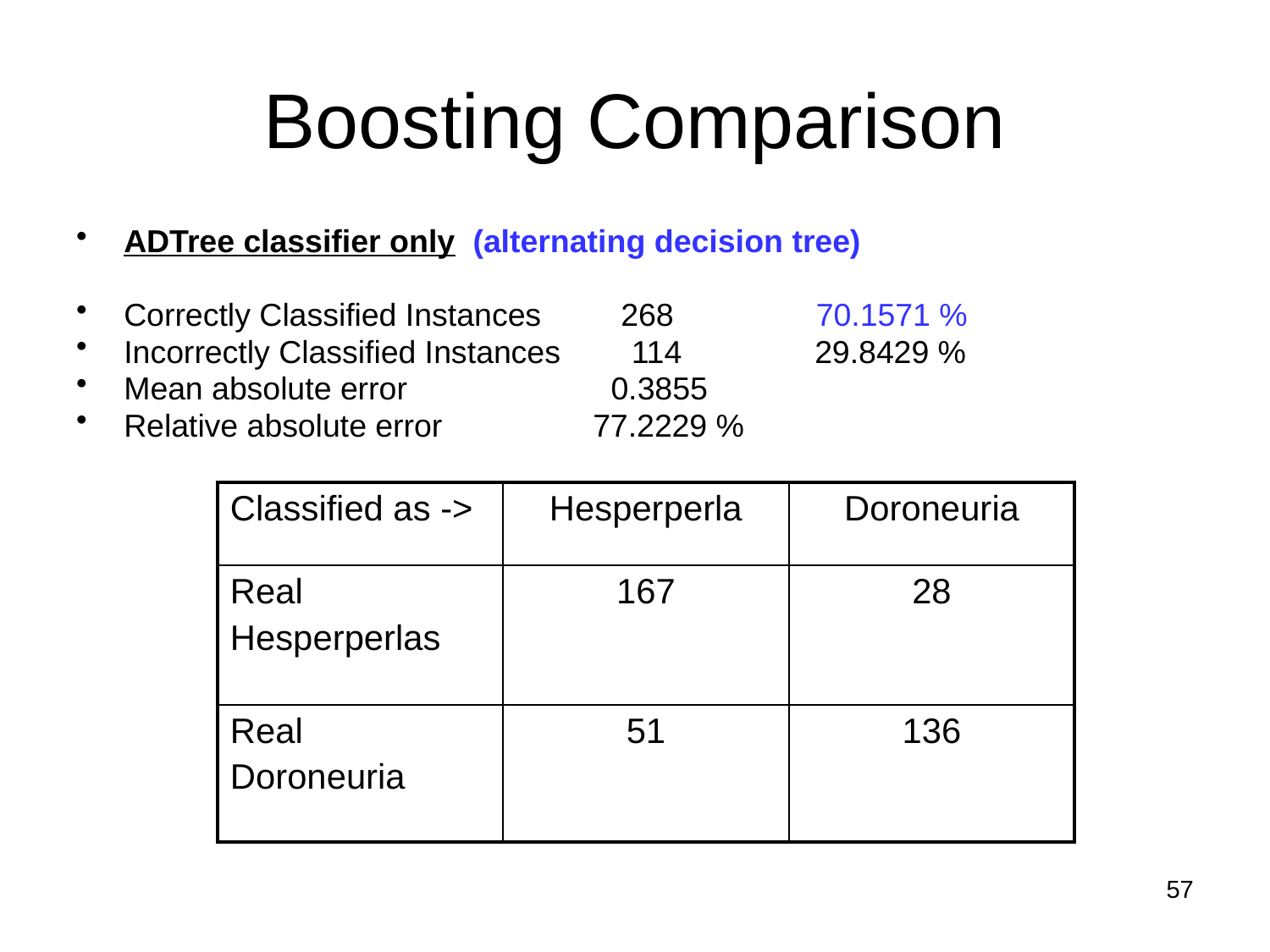

# Boosting Comparison
ADTree classifier only  (alternating decision tree)

Correctly Classified Instances         268                70.1571 %
Incorrectly Classified Instances        114               29.8429 %
Mean absolute error                       0.3855
Relative absolute error                 77.2229 %

| Classified as -> | Hesperperla | Doroneuria |
| --- | --- | --- |
| Real Hesperperlas | 167 | 28 |
| Real Doroneuria | 51 | 136 |
57